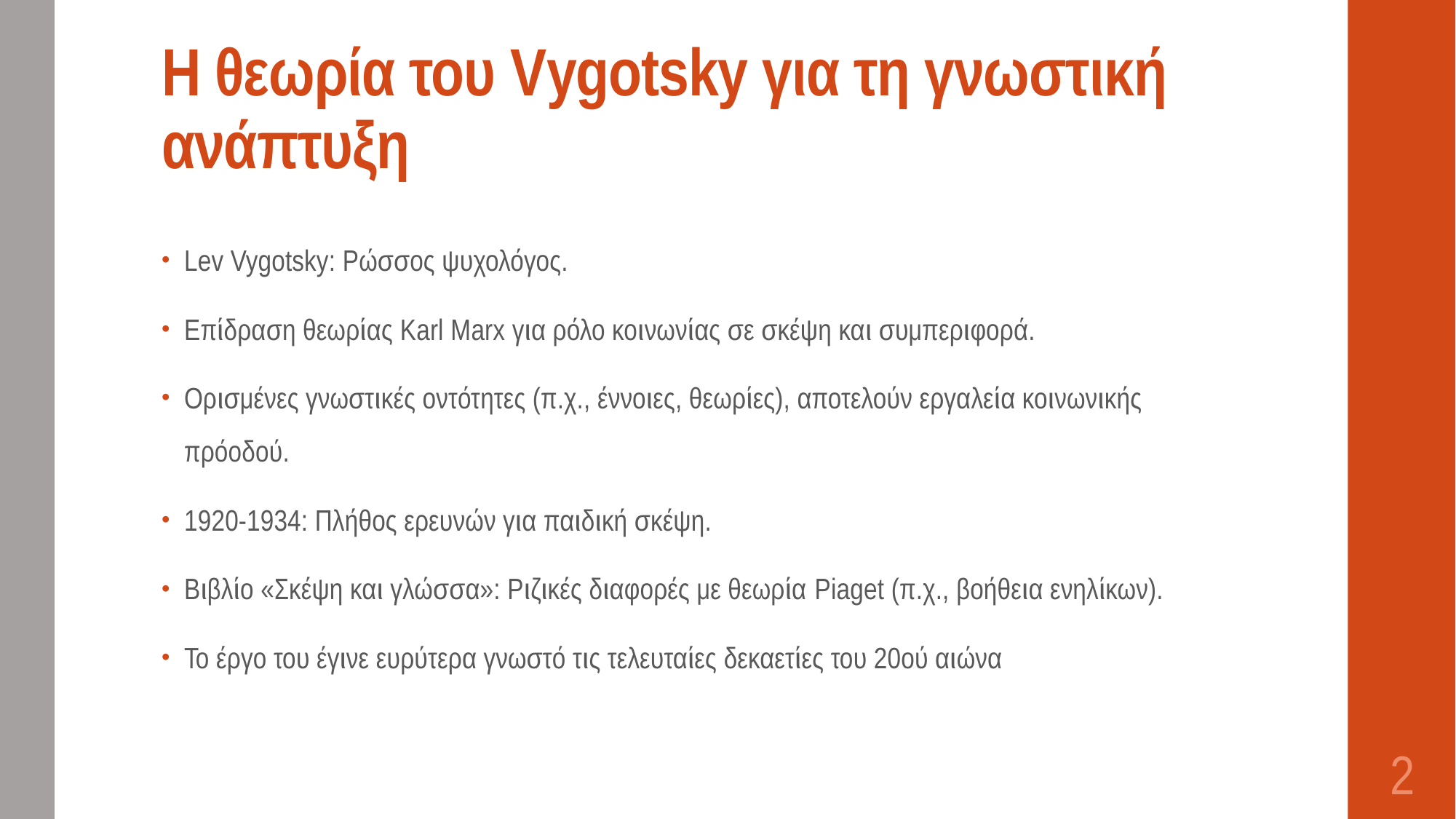

# Η θεωρία του Vygotsky για τη γνωστική ανάπτυξη
Lev Vygotsky: Ρώσσος ψυχολόγος.
Επίδραση θεωρίας Karl Marx για ρόλο κοινωνίας σε σκέψη και συμπεριφορά.
Ορισμένες γνωστικές οντότητες (π.χ., έννοιες, θεωρίες), αποτελούν εργαλεία κοινωνικής πρόοδού.
1920-1934: Πλήθος ερευνών για παιδική σκέψη.
Βιβλίο «Σκέψη και γλώσσα»: Ριζικές διαφορές με θεωρία Piaget (π.χ., βοήθεια ενηλίκων).
Το έργο του έγινε ευρύτερα γνωστό τις τελευταίες δεκαετίες του 20ού αιώνα
2